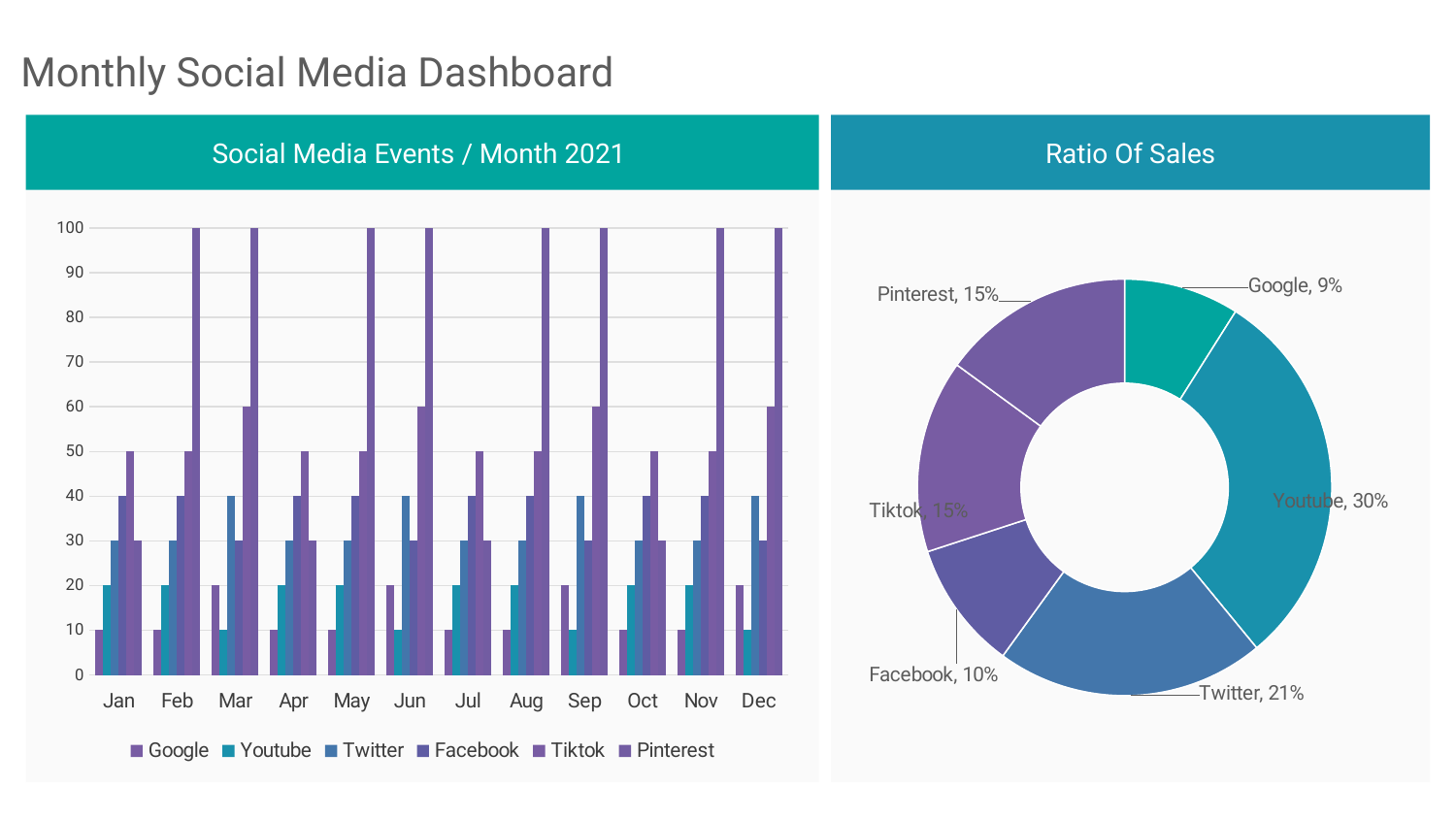

# Monthly Social Media Dashboard

Social Media Events / Month 2021

Ratio Of Sales

### Chart

| Category | Google | Youtube | Twitter | Facebook | Tiktok | Pinterest |
|---|---|---|---|---|---|---|
| Jan | 10.0 | 20.0 | 30.0 | 40.0 | 50.0 | 30.0 |
| Feb | 10.0 | 20.0 | 30.0 | 40.0 | 50.0 | 100.0 |
| Mar | 20.0 | 10.0 | 40.0 | 30.0 | 60.0 | 100.0 |
| Apr | 10.0 | 20.0 | 30.0 | 40.0 | 50.0 | 30.0 |
| May | 10.0 | 20.0 | 30.0 | 40.0 | 50.0 | 100.0 |
| Jun | 20.0 | 10.0 | 40.0 | 30.0 | 60.0 | 100.0 |
| Jul | 10.0 | 20.0 | 30.0 | 40.0 | 50.0 | 30.0 |
| Aug | 10.0 | 20.0 | 30.0 | 40.0 | 50.0 | 100.0 |
| Sep | 20.0 | 10.0 | 40.0 | 30.0 | 60.0 | 100.0 |
| Oct | 10.0 | 20.0 | 30.0 | 40.0 | 50.0 | 30.0 |
| Nov | 10.0 | 20.0 | 30.0 | 40.0 | 50.0 | 100.0 |
| Dec | 20.0 | 10.0 | 40.0 | 30.0 | 60.0 | 100.0 |

### Chart

| Category | Sales |
|---|---|
| Google | 0.09 |
| Youtube | 0.3 |
| Twitter | 0.21 |
| Facebook | 0.1 |
| Tiktok | 0.15 |
|  Pinterest | 0.15 |